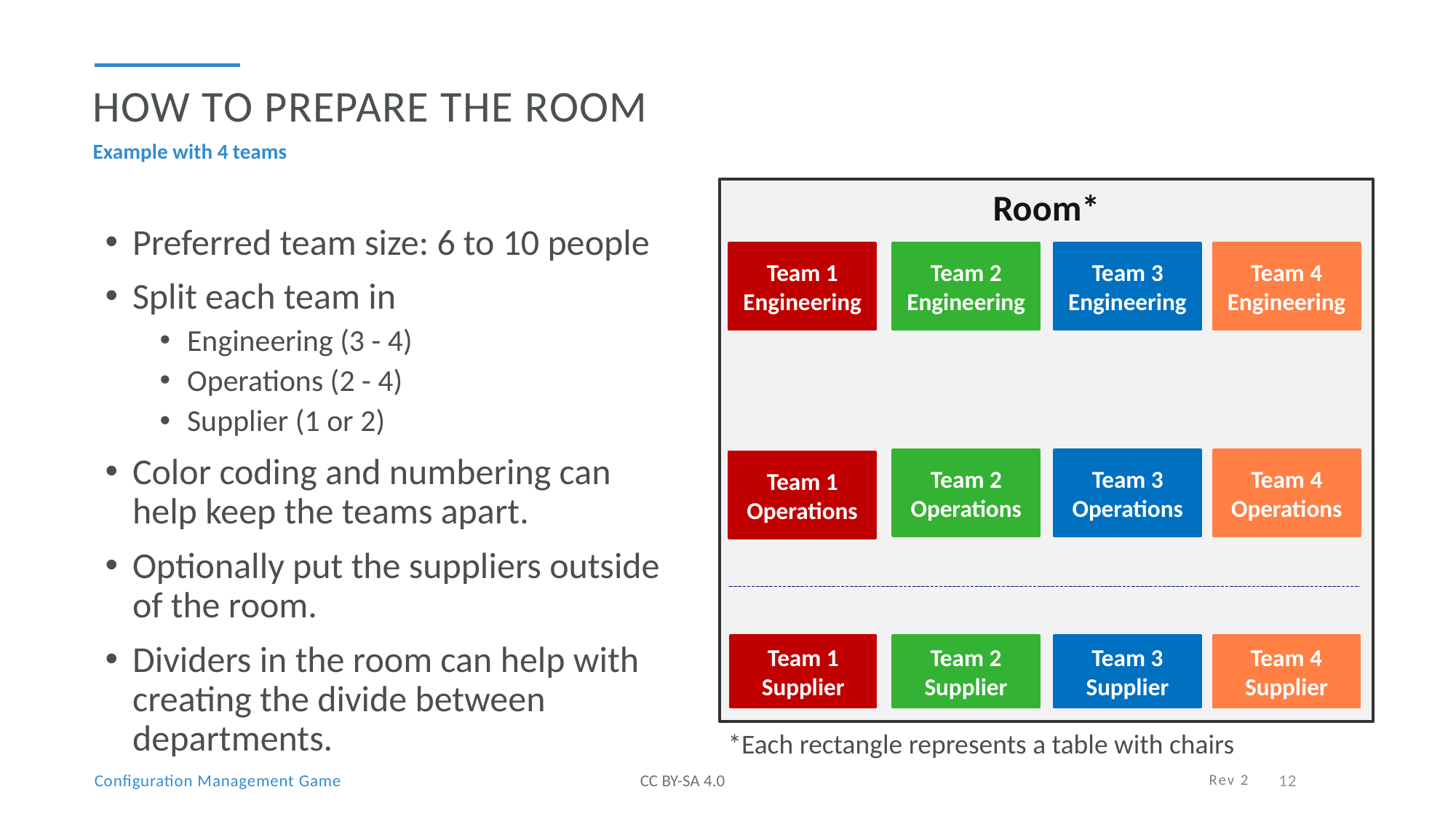

How to Prepare the Room
Example with 4 teams
Room*
Preferred team size: 6 to 10 people
Split each team in
Engineering (3 - 4)
Operations (2 - 4)
Supplier (1 or 2)
Color coding and numbering can help keep the teams apart.
Optionally put the suppliers outside of the room.
Dividers in the room can help with creating the divide between departments.
Team 2
Engineering
Team 1
Engineering
Team 3
Engineering
Team 4
Engineering
Team 2
Operations
Team 3
Operations
Team 4
Operations
Team 1
Operations
Team 1
Supplier
Team 2
Supplier
Team 3
Supplier
Team 4
Supplier
*Each rectangle represents a table with chairs
Rev 2